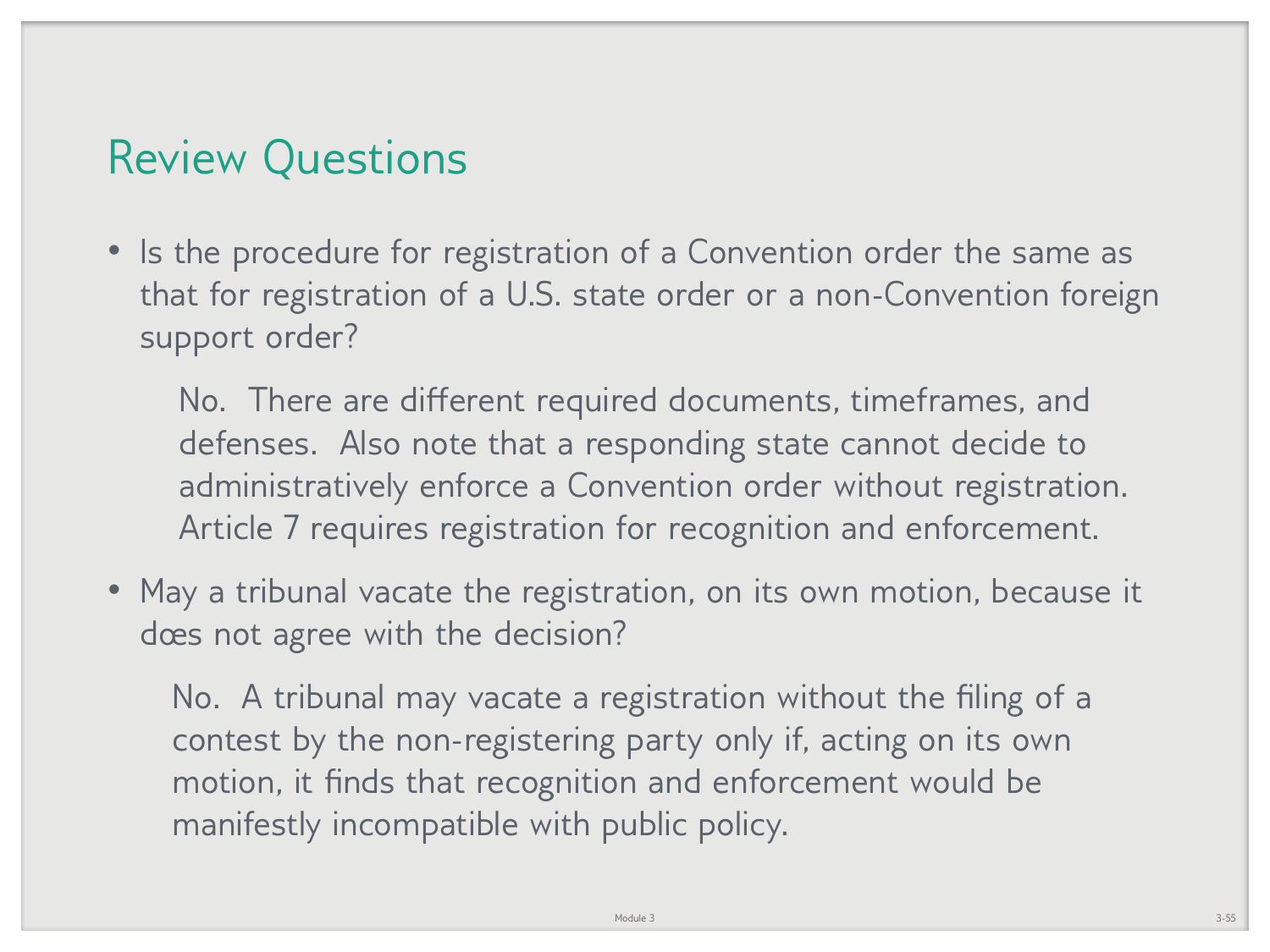

# Review Questions
Is the procedure for registration of a Convention order the same as that for registration of a U.S. state order or a non-Convention foreign support order?
	No.  There are different required documents, timeframes, and defenses.  Also note that a responding state cannot decide to administratively enforce a Convention order without registration.  Article 7 requires registration for recognition and enforcement.
May a tribunal vacate the registration, on its own motion, because it does not agree with the decision?
	No.  A tribunal may vacate a registration without the filing of a contest by the non-registering party only if, acting on its own motion, it finds that recognition and enforcement would be manifestly incompatible with public policy.
Module 3
3-55